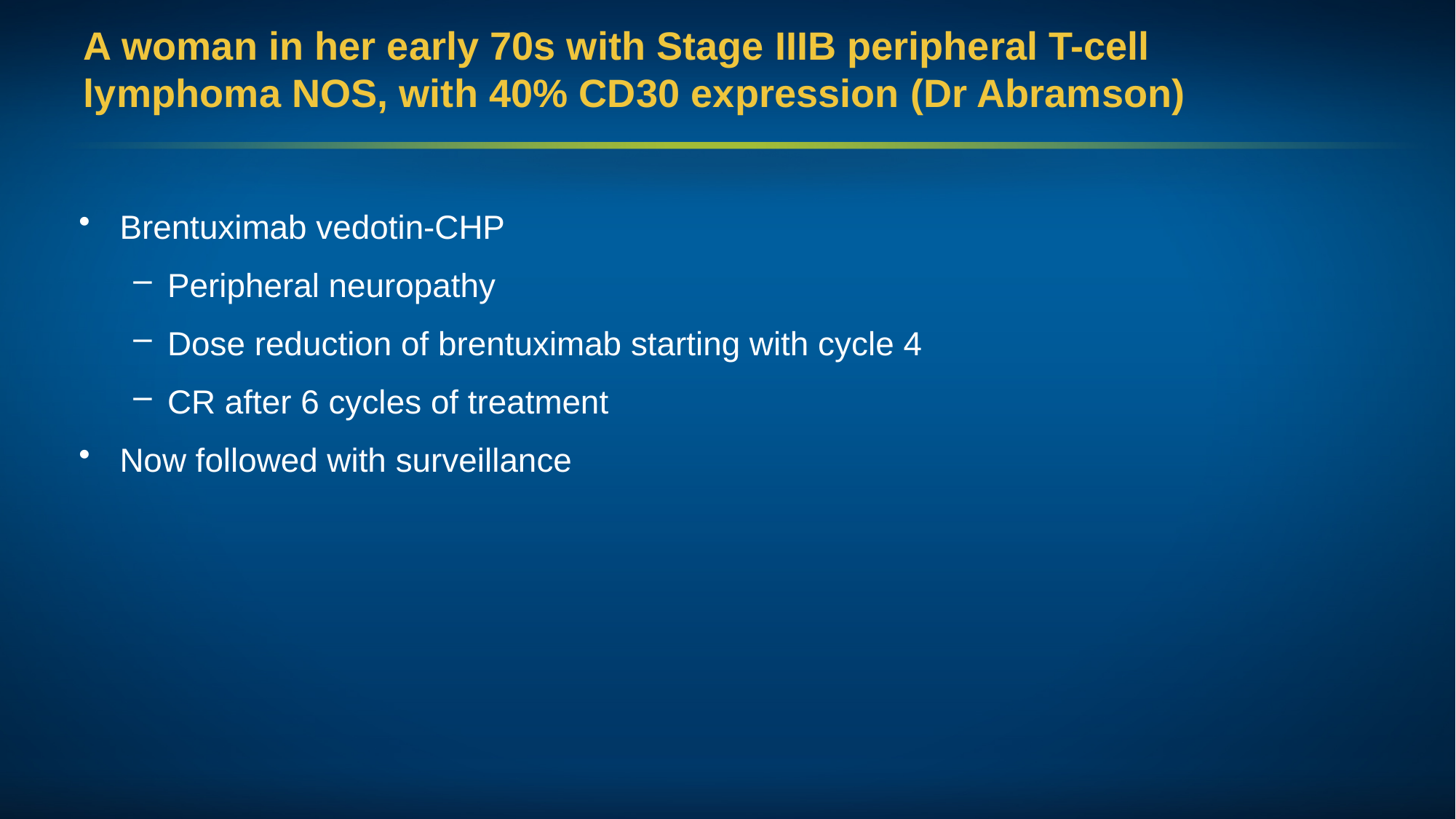

# A woman in her early 70s with Stage IIIB peripheral T-cell lymphoma NOS, with 40% CD30 expression (Dr Abramson)
Brentuximab vedotin-CHP
Peripheral neuropathy
Dose reduction of brentuximab starting with cycle 4
CR after 6 cycles of treatment
Now followed with surveillance